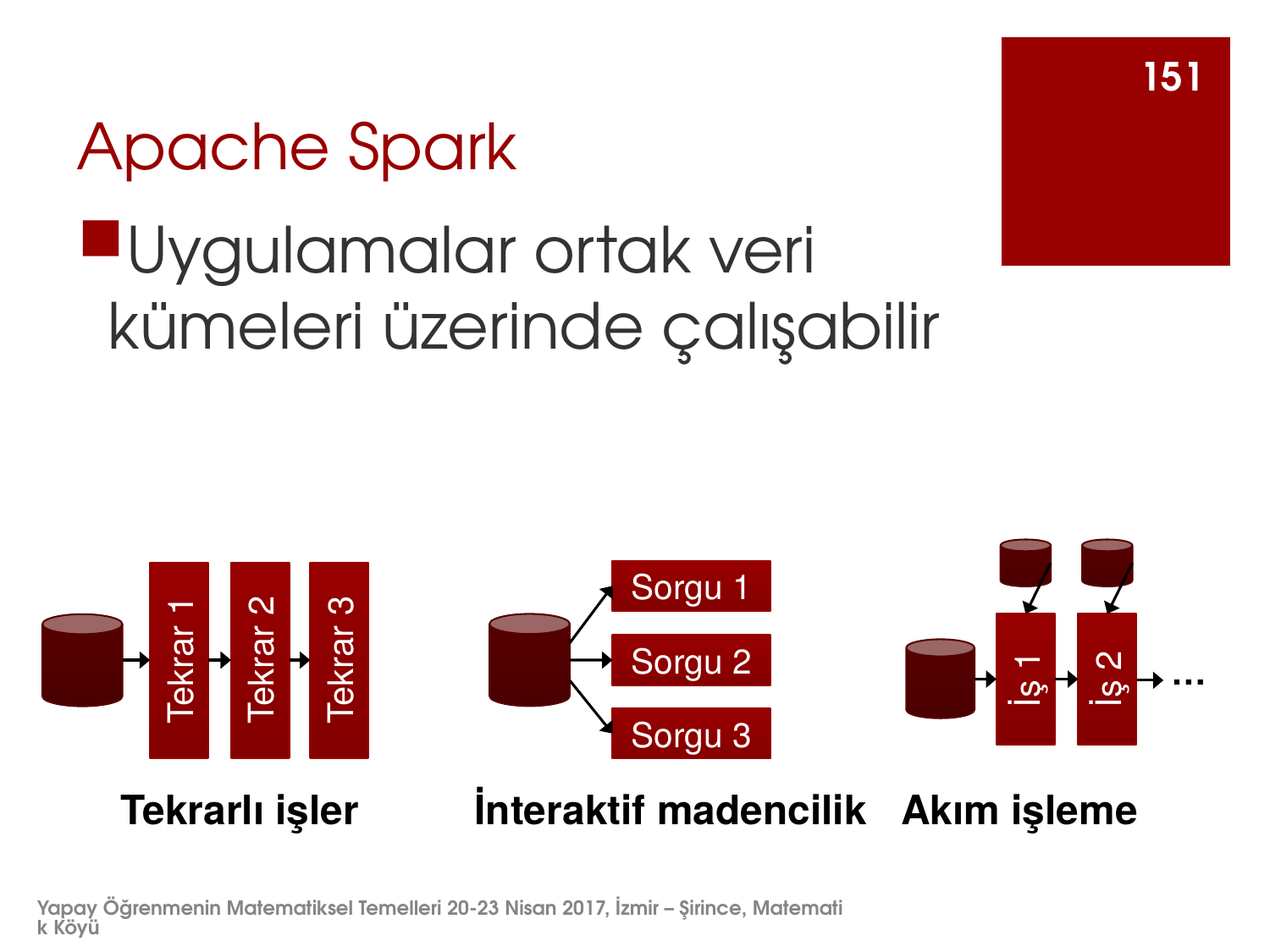

# Apache Spark
151
Uygulamalar ortak veri kümeleri üzerinde çalışabilir

İş 1
İş 2

…
Akım işleme
Sorgu 1

Sorgu 2
Sorgu 3
İnteraktif madencilik
Tekrar 1
Tekrar 2
Tekrar 3

Tekrarlı işler
Yapay Öğrenmenin Matematiksel Temelleri 20-23 Nisan 2017, İzmir – Şirince, Matematik Köyü